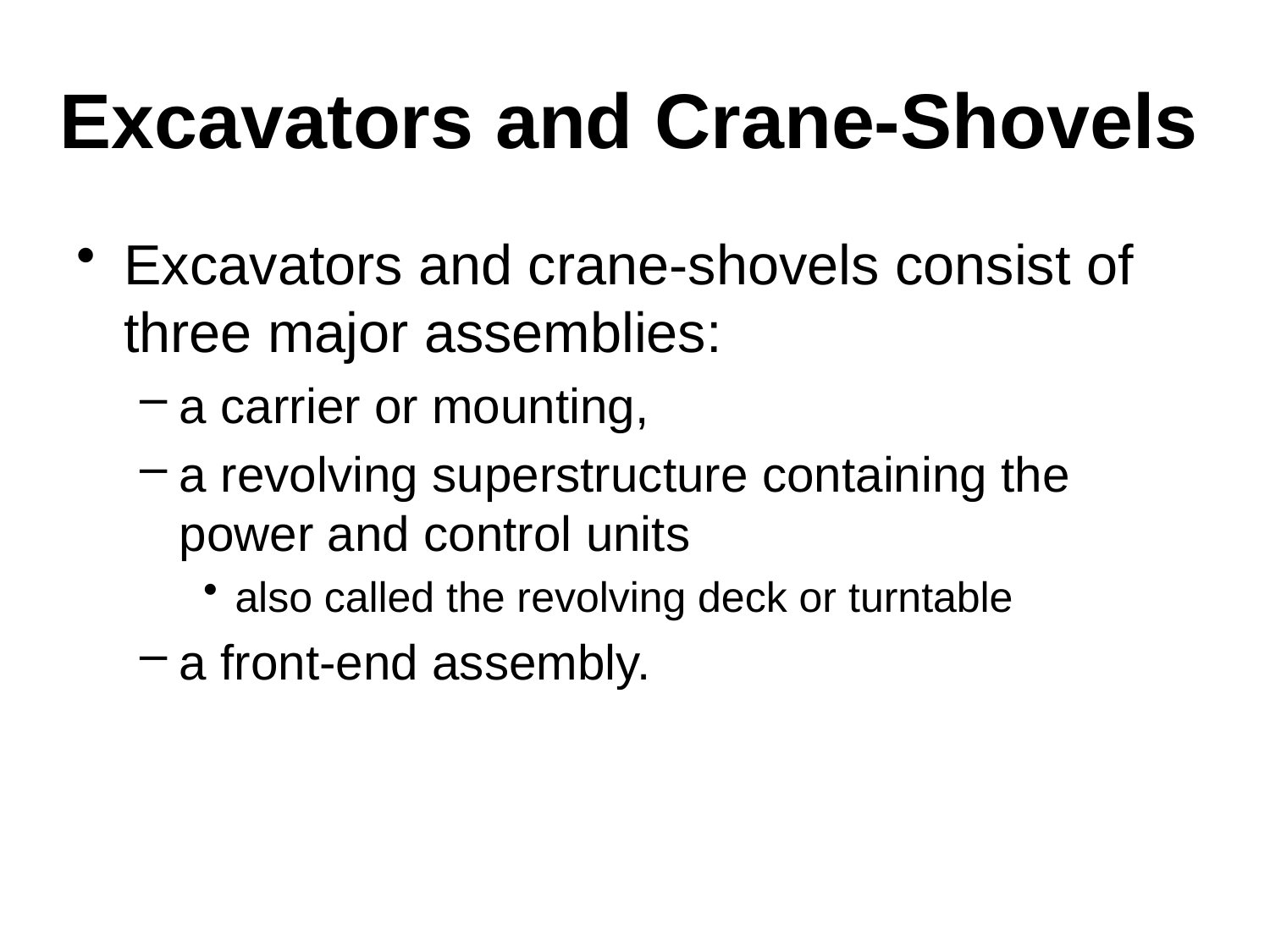

# Excavators and Crane-Shovels
Excavators and crane-shovels consist of three major assemblies:
a carrier or mounting,
a revolving superstructure containing the power and control units
also called the revolving deck or turntable
a front-end assembly.